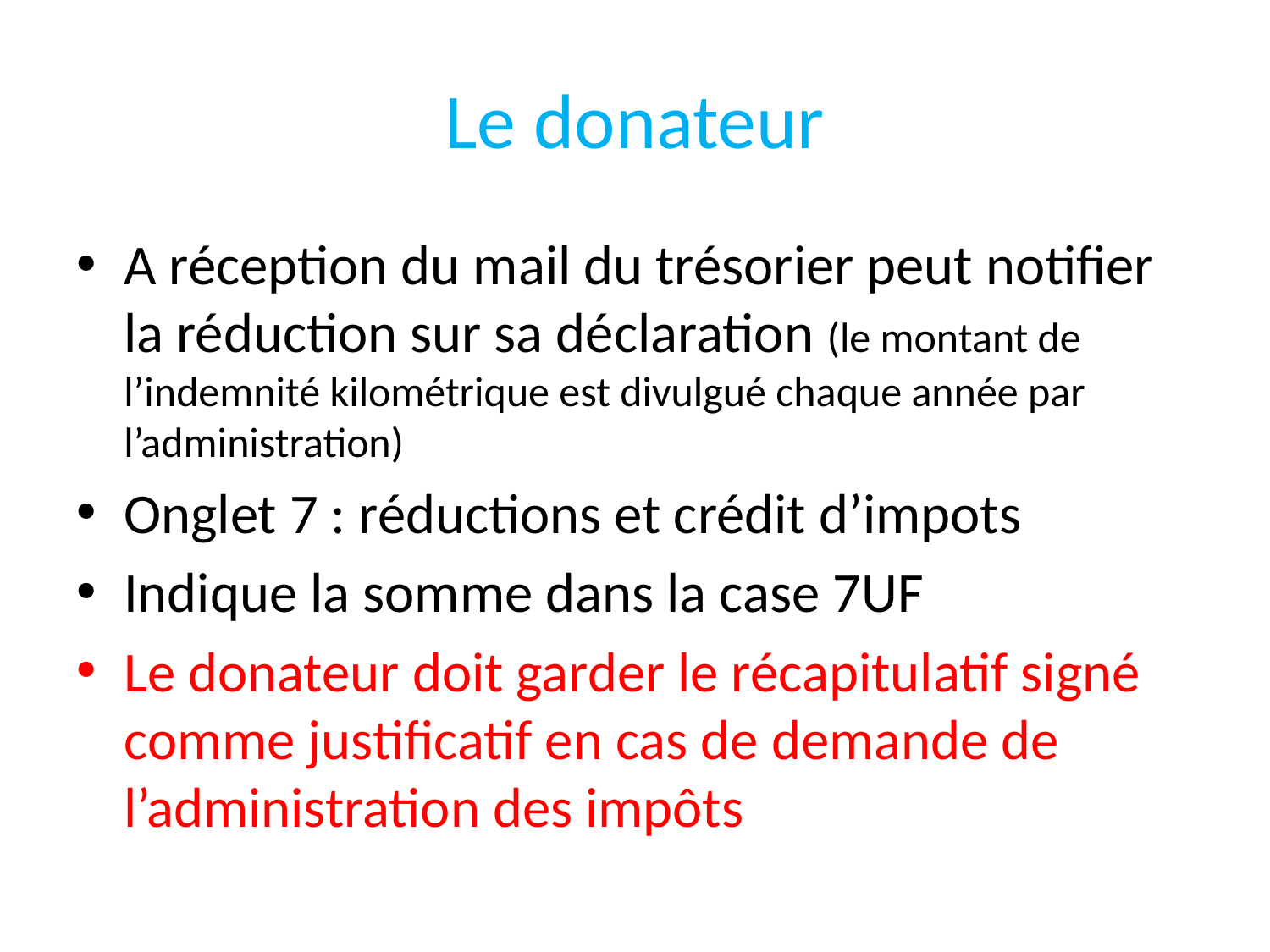

# Le donateur
A réception du mail du trésorier peut notifier la réduction sur sa déclaration (le montant de l’indemnité kilométrique est divulgué chaque année par l’administration)
Onglet 7 : réductions et crédit d’impots
Indique la somme dans la case 7UF
Le donateur doit garder le récapitulatif signé comme justificatif en cas de demande de l’administration des impôts